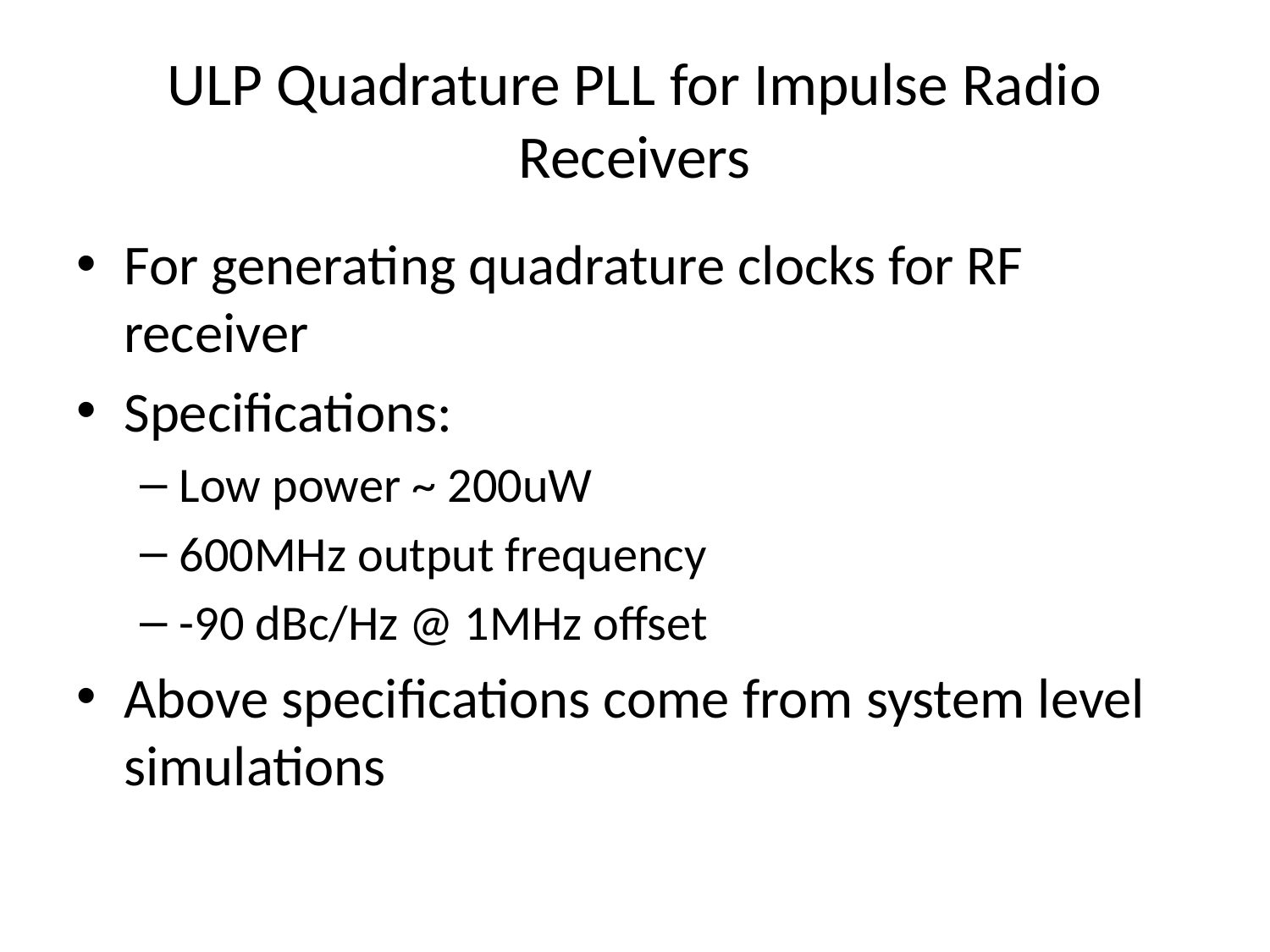

# ULP Quadrature PLL for Impulse Radio Receivers
For generating quadrature clocks for RF receiver
Specifications:
Low power ~ 200uW
600MHz output frequency
-90 dBc/Hz @ 1MHz offset
Above specifications come from system level simulations